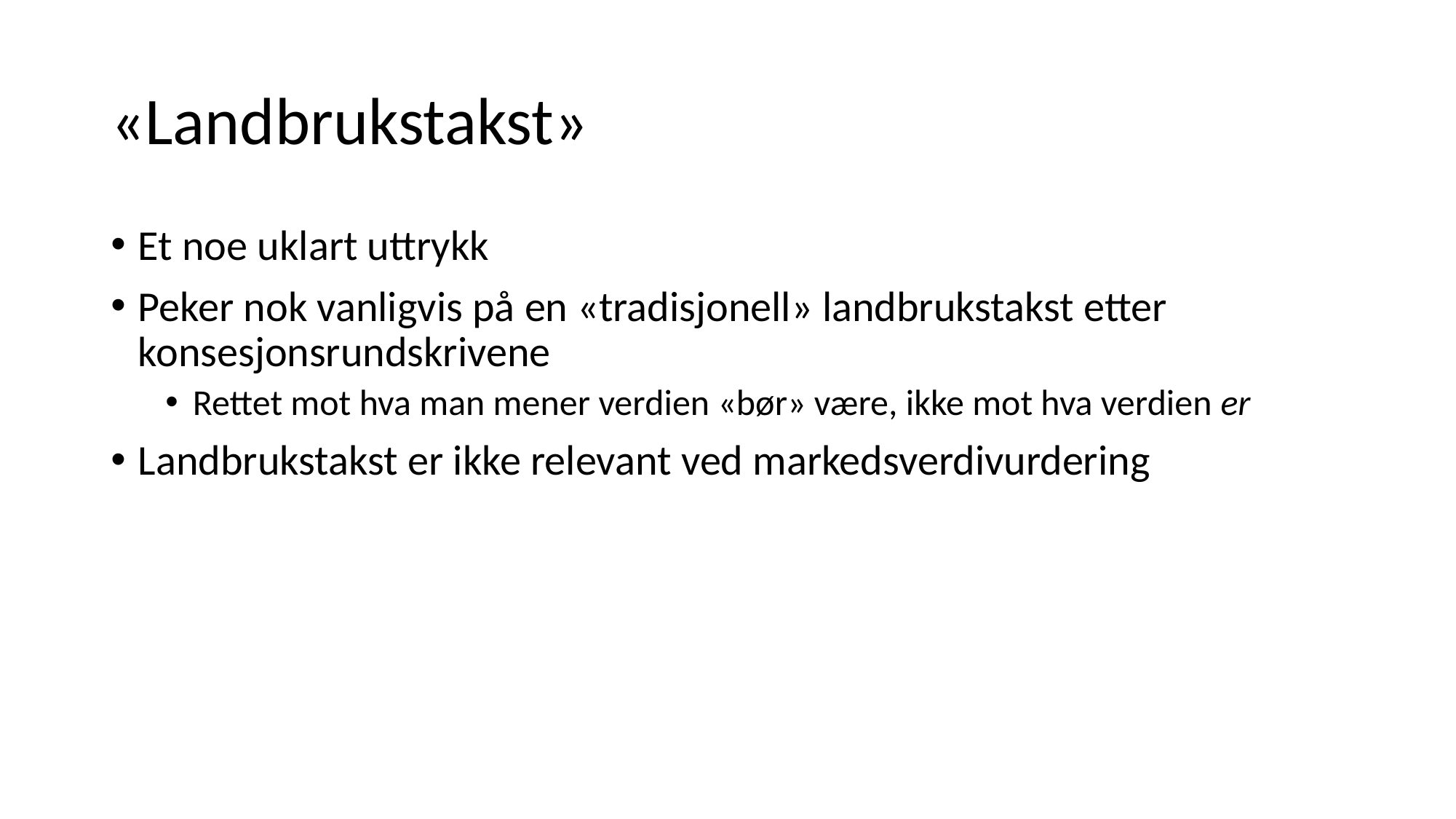

# «Landbrukstakst»
Et noe uklart uttrykk
Peker nok vanligvis på en «tradisjonell» landbrukstakst etter konsesjonsrundskrivene
Rettet mot hva man mener verdien «bør» være, ikke mot hva verdien er
Landbrukstakst er ikke relevant ved markedsverdivurdering